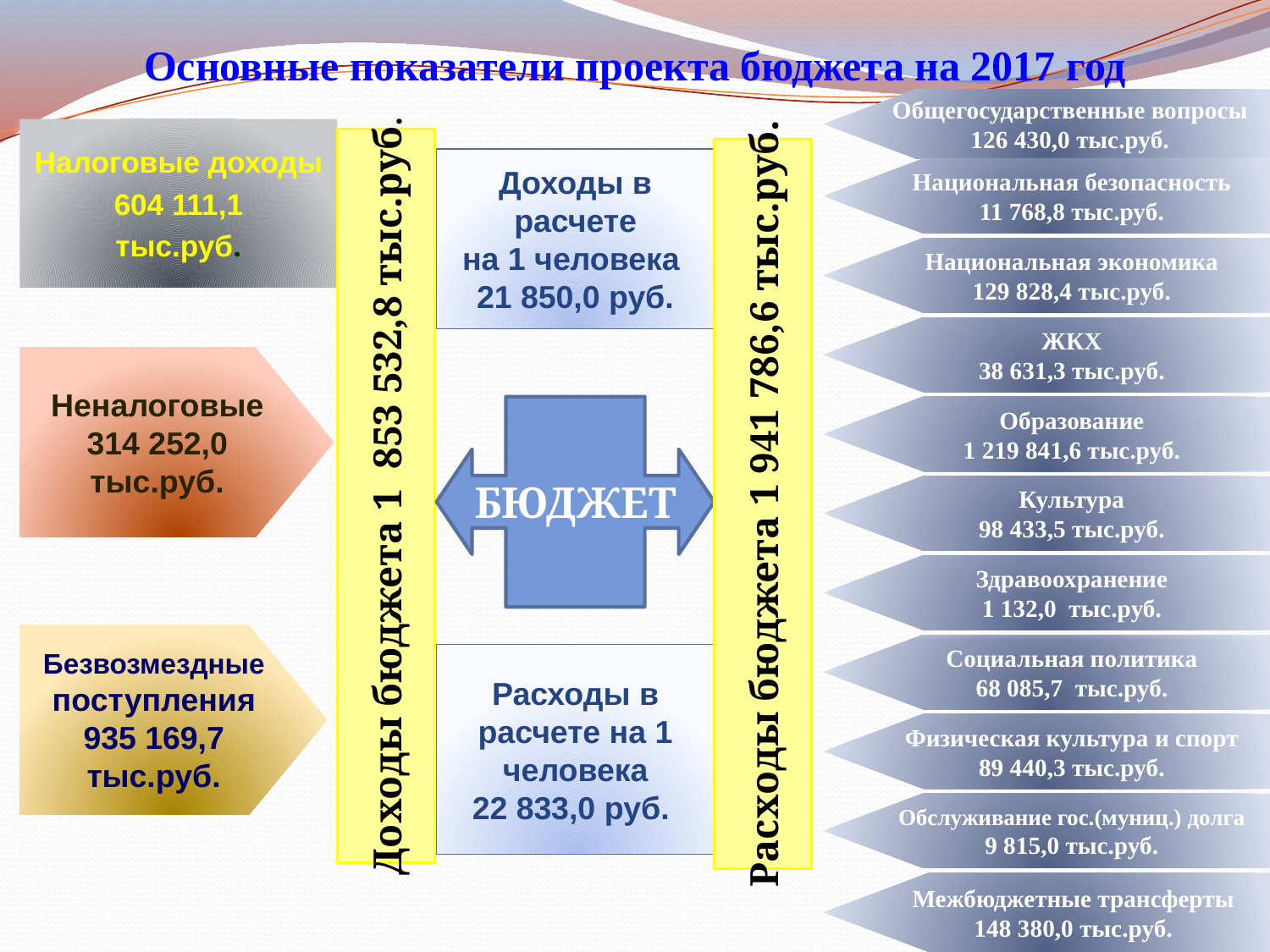

# Основные показатели проекта бюджета на 2017 год
Общегосударственные вопросы
126 430,0 тыс.руб.
Налоговые доходы
604 111,1
тыс.руб.
Доходы бюджета 1  853 532,8 тыс.руб.
Расходы бюджета 1 941 786,6 тыс.руб.
Доходы в расчете
на 1 человека
21 850,0 руб.
Национальная безопасность
11 768,8 тыс.руб.

Национальная экономика
129 828,4 тыс.руб.
.
ЖКХ
38 631,3 тыс.руб.
Неналоговые 314 252,0 тыс.руб.
БЮДЖЕТ
Образование
1 219 841,6 тыс.руб.
Культура
98 433,5 тыс.руб.
Здравоохранение
1 132,0  тыс.руб.
Безвозмездные поступления
935 169,7 тыс.руб.
Социальная политика
68 085,7  тыс.руб.
Расходы в расчете на 1 человека
22 833,0 руб.
Физическая культура и спорт
89 440,3 тыс.руб.
Обслуживание гос.(муниц.) долга
9 815,0 тыс.руб.
Межбюджетные трансферты
148 380,0 тыс.руб.